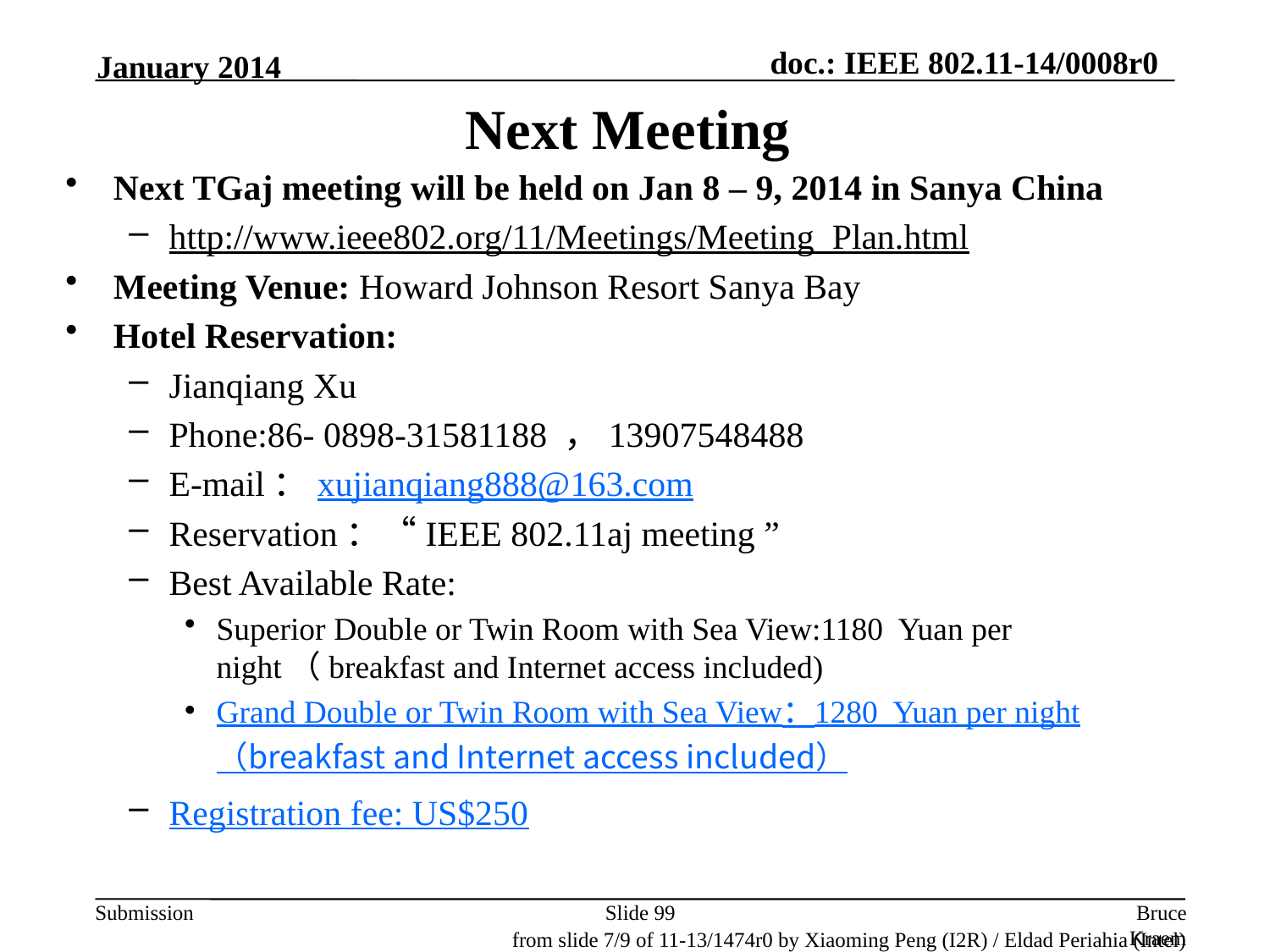

January 2014
# Next Meeting
Next TGaj meeting will be held on Jan 8 – 9, 2014 in Sanya China
http://www.ieee802.org/11/Meetings/Meeting_Plan.html
Meeting Venue: Howard Johnson Resort Sanya Bay
Hotel Reservation:
Jianqiang Xu
Phone:86- 0898-31581188 ，13907548488
E-mail：xujianqiang888@163.com
Reservation：“IEEE 802.11aj meeting ”
Best Available Rate:
Superior Double or Twin Room with Sea View:1180  Yuan per night（breakfast and Internet access included)
Grand Double or Twin Room with Sea View：1280  Yuan per night（breakfast and Internet access included）
Registration fee: US$250

Slide 99
Bruce Kraemer, Marvell
from slide 7/9 of 11-13/1474r0 by Xiaoming Peng (I2R) / Eldad Periahia (Intel)